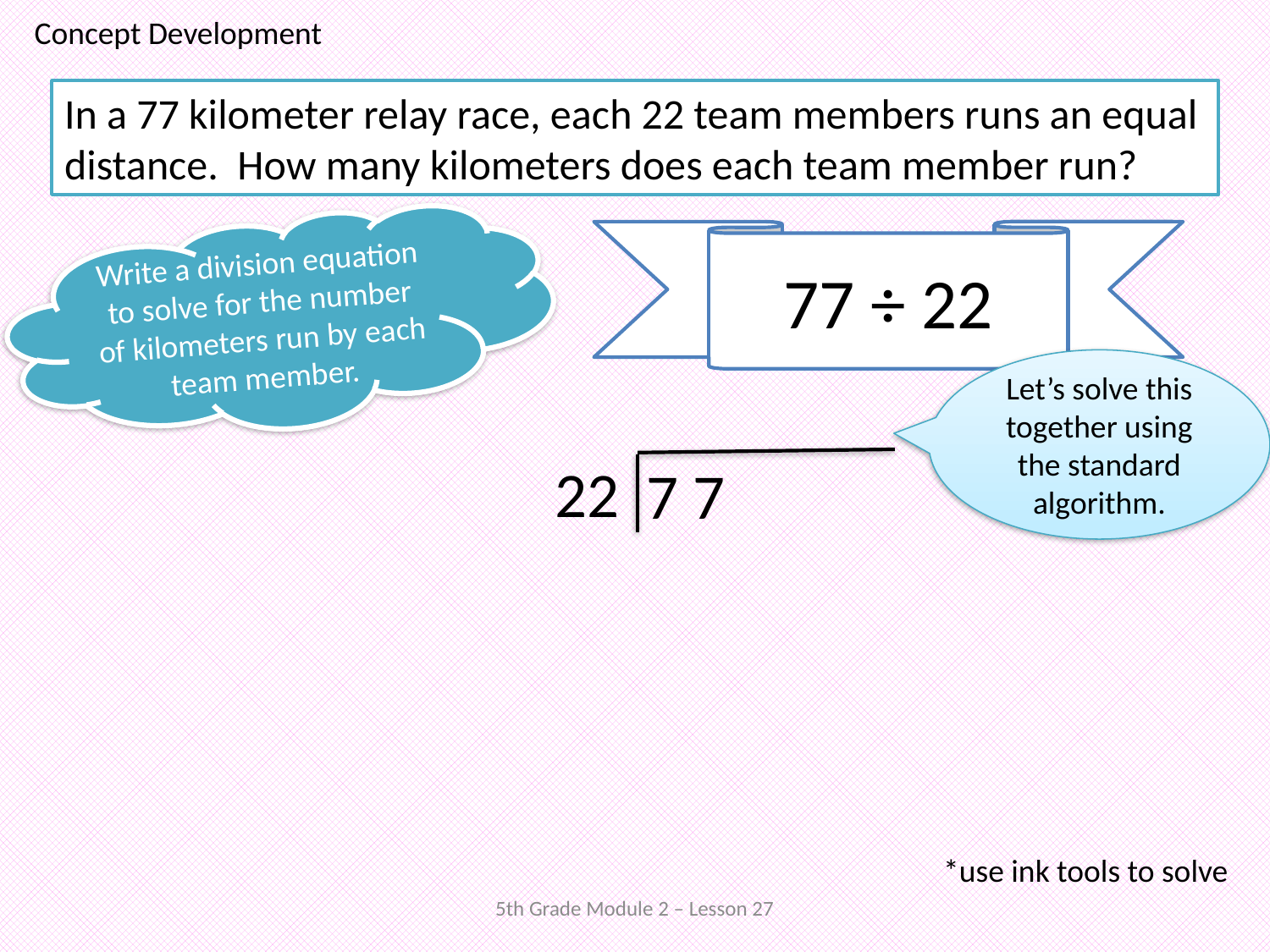

Concept Development
In a 77 kilometer relay race, each 22 team members runs an equal distance.  How many kilometers does each team member run?
Write a division equation to solve for the number of kilometers run by each team member.
77 ÷ 22
Let’s solve this together using the standard algorithm.
22
7 7
*use ink tools to solve
5th Grade Module 2 – Lesson 27